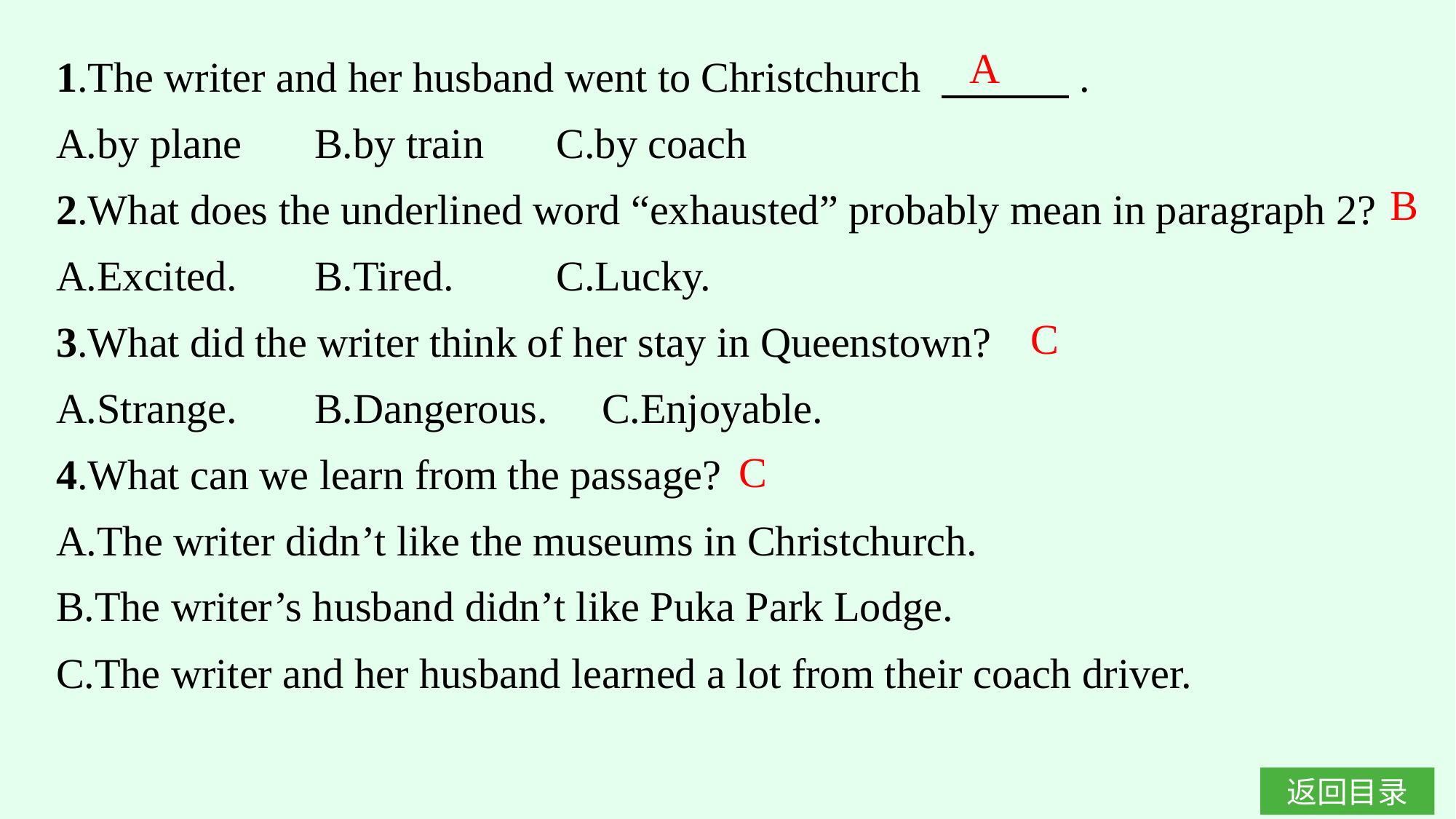

1.The writer and her husband went to Christchurch 　　　.
A.by plane	B.by train	C.by coach
2.What does the underlined word “exhausted” probably mean in paragraph 2?
A.Excited.	B.Tired.	C.Lucky.
3.What did the writer think of her stay in Queenstown?
A.Strange.	B.Dangerous.		C.Enjoyable.
4.What can we learn from the passage?
A.The writer didn’t like the museums in Christchurch.
B.The writer’s husband didn’t like Puka Park Lodge.
C.The writer and her husband learned a lot from their coach driver.
A
B
C
C